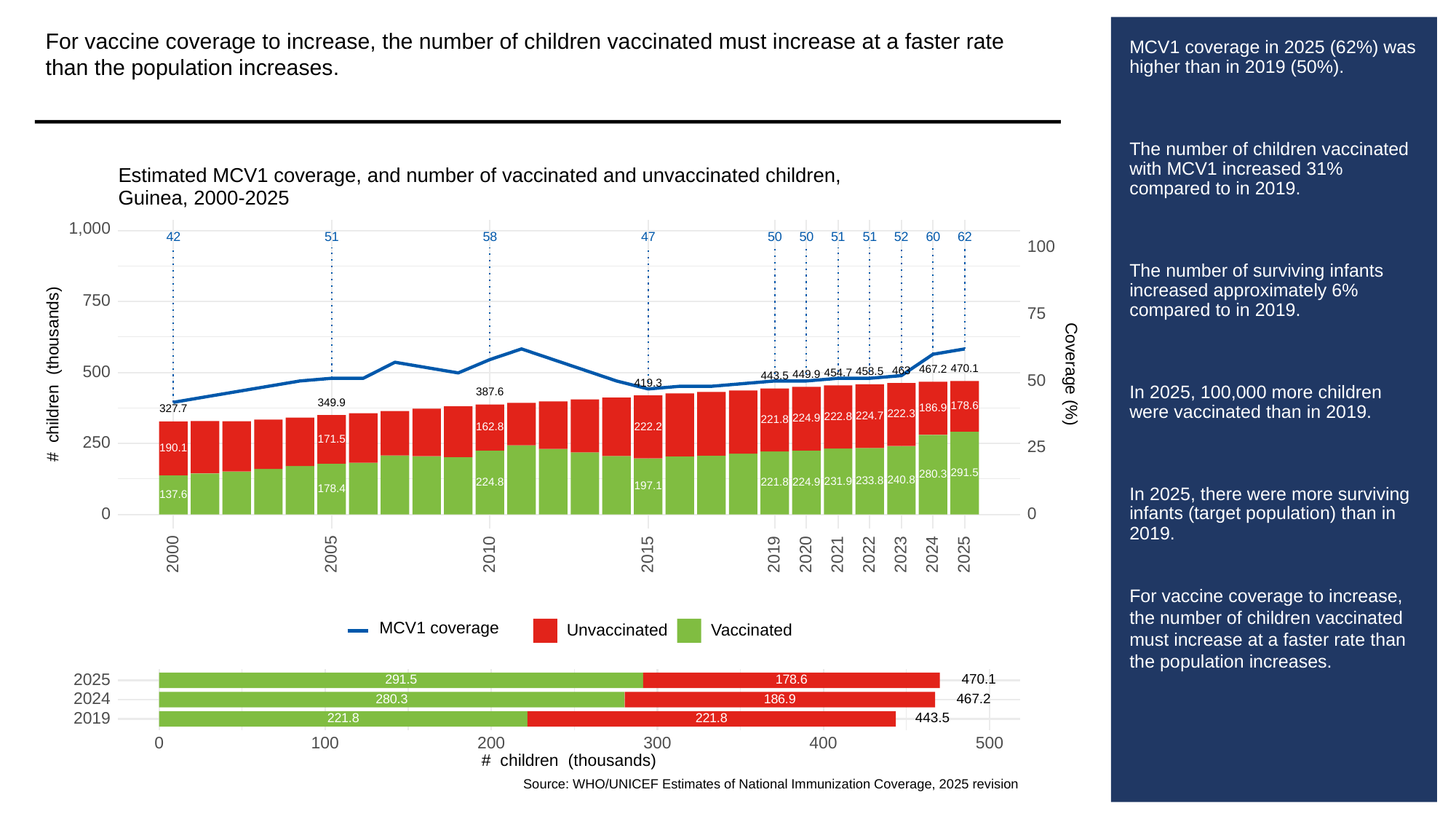

For vaccine coverage to increase, the number of children vaccinated must increase at a faster rate than the population increases.
# MCV1 coverage in 2025 (62%) was higher than in 2019 (50%).

The number of children vaccinated with MCV1 increased 31% compared to in 2019.

The number of surviving infants increased approximately 6% compared to in 2019.

In 2025, 100,000 more children were vaccinated than in 2019.

In 2025, there were more surviving infants (target population) than in 2019.

For vaccine coverage to increase, the number of children vaccinated must increase at a faster rate than the population increases.

Estimated MCV1 coverage, and number of vaccinated and unvaccinated children,
Guinea, 2000-2025

1,000

51
58
50
50
51
51
52
60
62
42
47
100

750

75

470.1
467.2
500
#  children  (thousands)
Coverage (%)
463
458.5
454.7
449.9
443.5

50
419.3

387.6

349.9

178.6

186.9

327.7

222.3

224.7
222.8

224.9

221.8

222.2
162.8

171.5
250
25

190.1

291.5

280.3

240.8
233.8
231.9
224.9
224.8
221.8

197.1
178.4
137.6
0
0

2023
2000
2005
2010
2015
2019
2020
2021
2022
2024
2025

MCV1 coverage
Unvaccinated
Vaccinated

2025
470.1
291.5
178.6

2024
467.2
280.3
186.9

2019
443.5
221.8
221.8

300
0
100
200
400
500
#  children  (thousands)
Source: WHO/UNICEF Estimates of National Immunization Coverage, 2025 revision